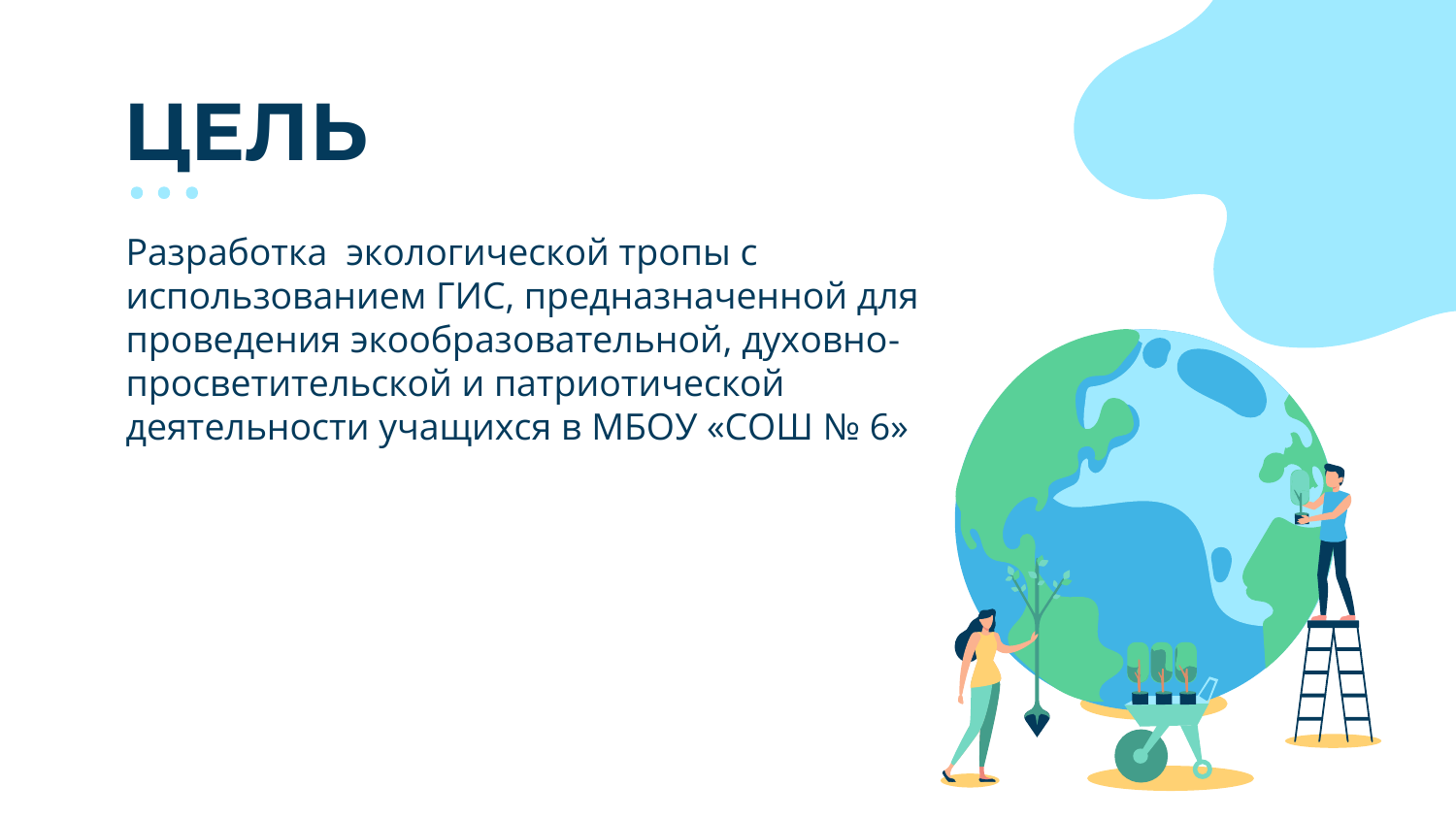

# ЦЕЛЬ

Разработка  экологической тропы с использованием ГИС, предназначенной для проведения экообразовательной, духовно-просветительской и патриотической деятельности учащихся в МБОУ «СОШ № 6»